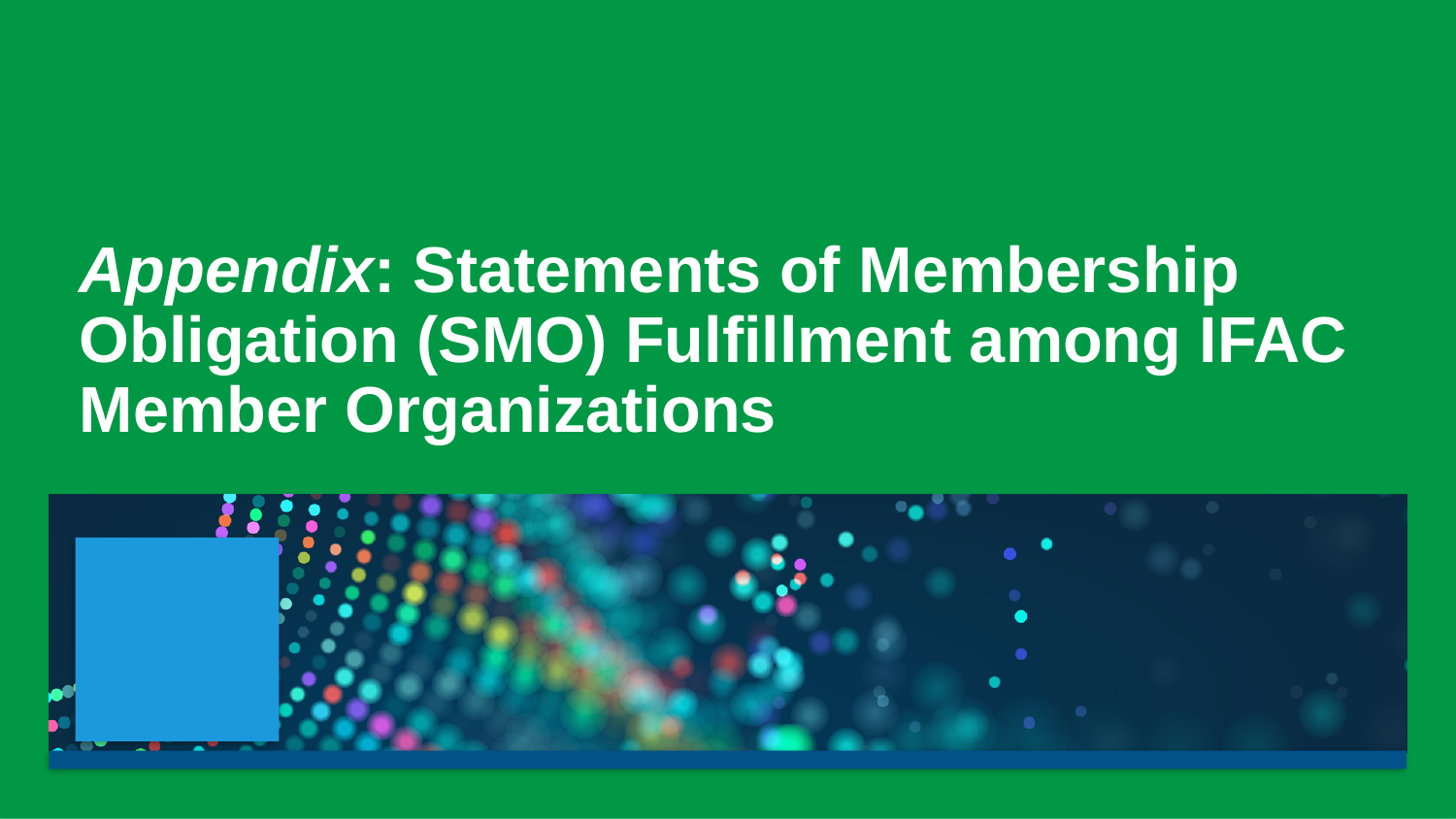

Appendix: Statements of Membership Obligation (SMO) Fulfillment among IFAC Member Organizations